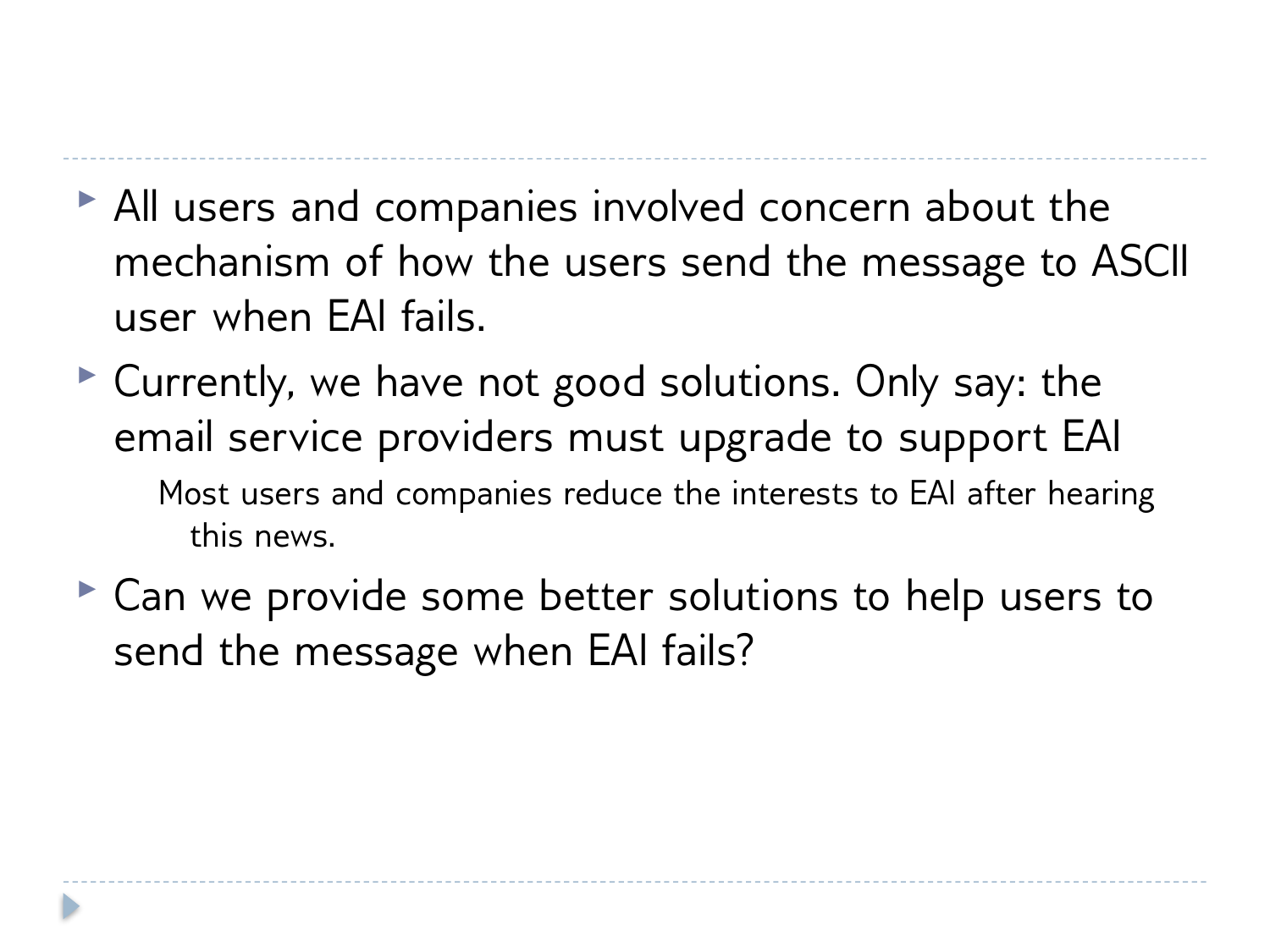

#
All users and companies involved concern about the mechanism of how the users send the message to ASCII user when EAI fails.
Currently, we have not good solutions. Only say: the email service providers must upgrade to support EAI
Most users and companies reduce the interests to EAI after hearing this news.
Can we provide some better solutions to help users to send the message when EAI fails?